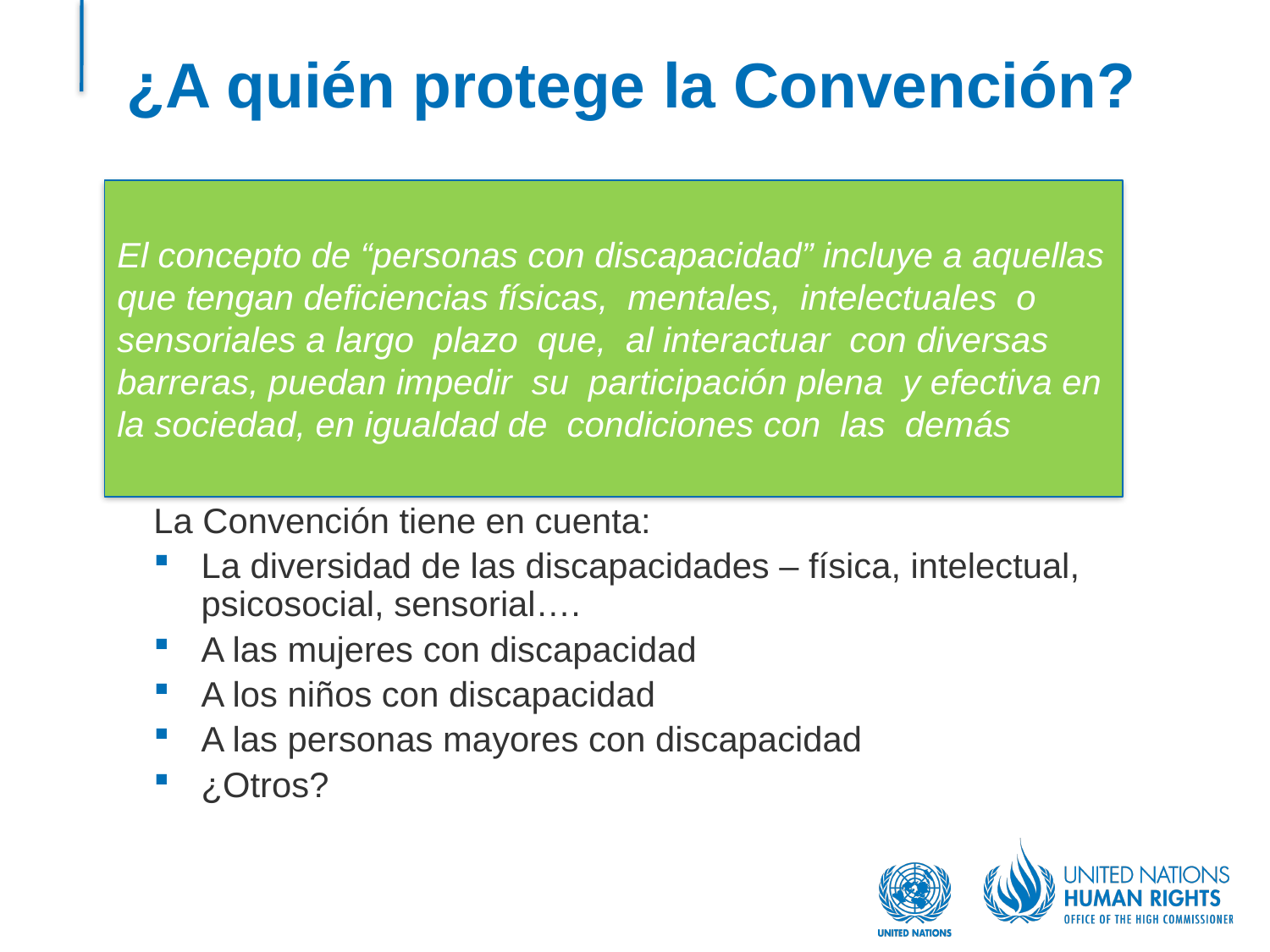

# ¿A quién protege la Convención?
El concepto de “personas con discapacidad” incluye a aquellas que tengan deficiencias físicas,  mentales,  intelectuales  o  sensoriales a largo  plazo  que,  al interactuar  con diversas barreras, puedan impedir  su  participación plena  y efectiva en la sociedad, en igualdad de  condiciones con  las  demás
La Convención tiene en cuenta:
La diversidad de las discapacidades – física, intelectual, psicosocial, sensorial….
A las mujeres con discapacidad
A los niños con discapacidad
A las personas mayores con discapacidad
¿Otros?